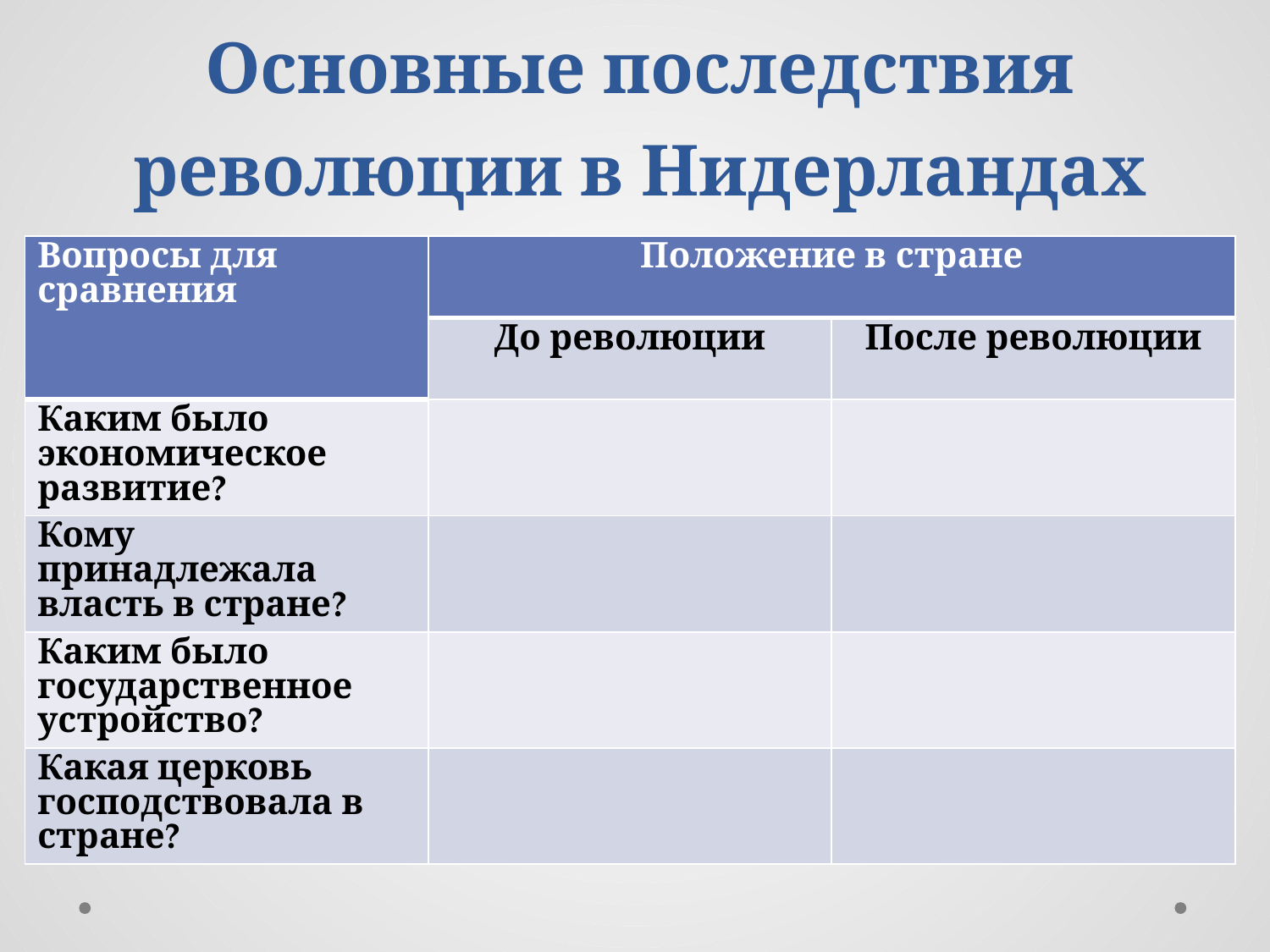

# Основные последствия революции в Нидерландах
| Вопросы для сравнения | Положение в стране |  |
| --- | --- | --- |
|  | До революции | После революции |
| Каким было экономическое развитие? |  |  |
| Кому принадлежала власть в стране? |  |  |
| Каким было государственное устройство? |  |  |
| Какая церковь господствовала в стране? |  |  |